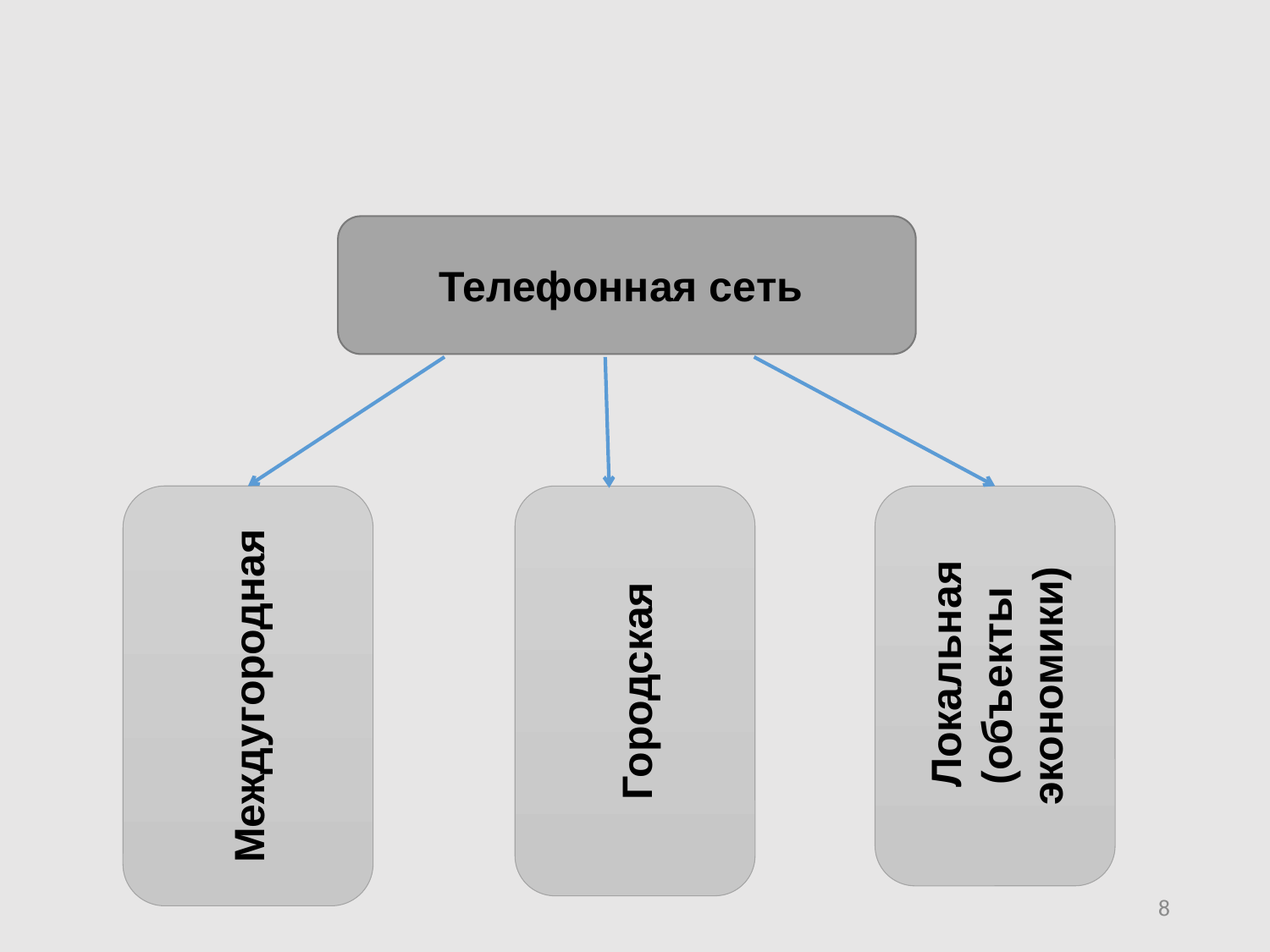

Телефонная сеть
Городская
Междугородная
  Локальная (объекты экономики)
8